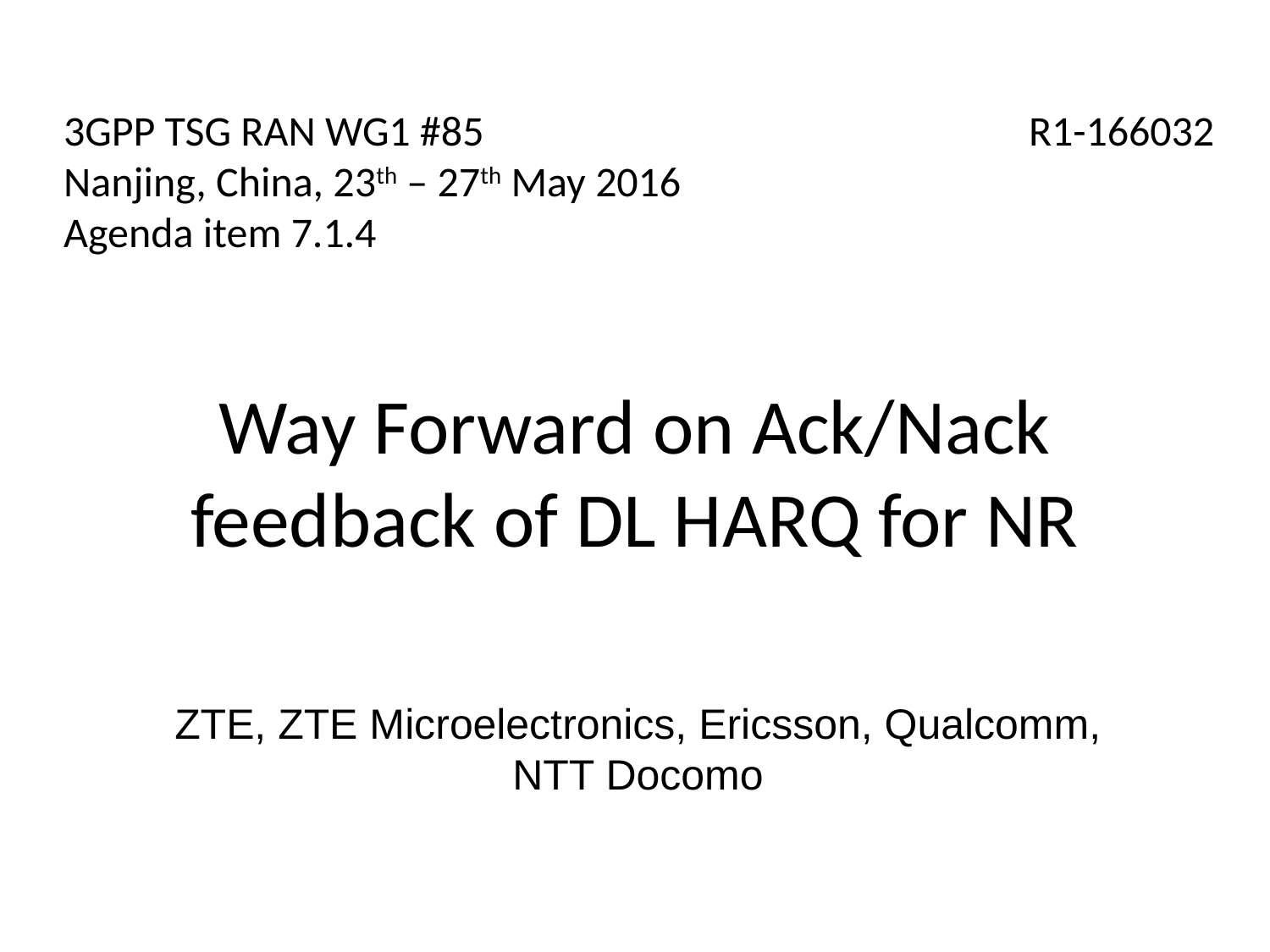

3GPP TSG RAN WG1 #85
Nanjing, China, 23th – 27th May 2016
Agenda item 7.1.4
R1-166032
Way Forward on Ack/Nack feedback of DL HARQ for NR
ZTE, ZTE Microelectronics, Ericsson, Qualcomm, NTT Docomo